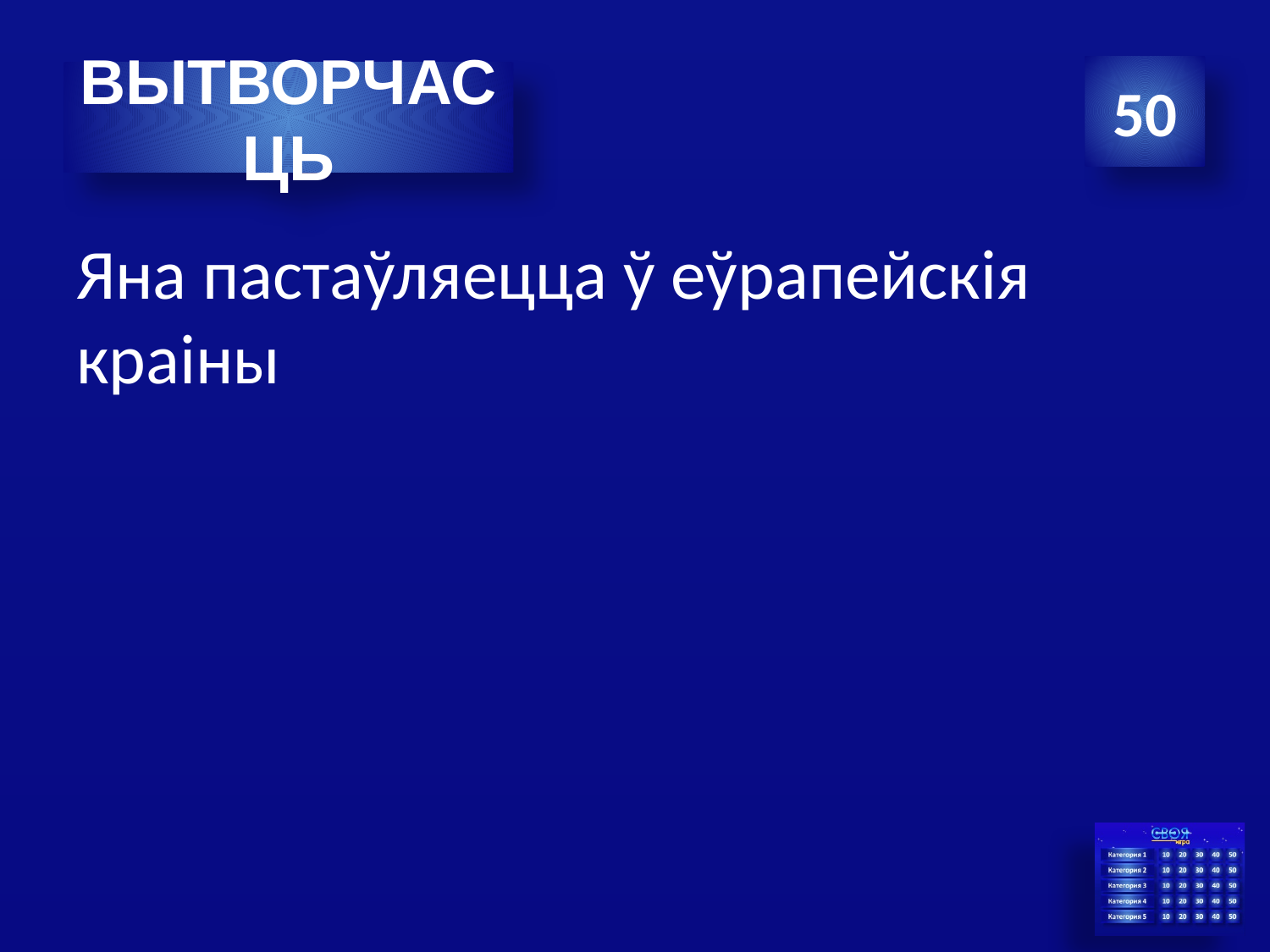

#
50
ВЫТВОРЧАСЦЬ
Яна пастаўляецца ў еўрапейскія краіны